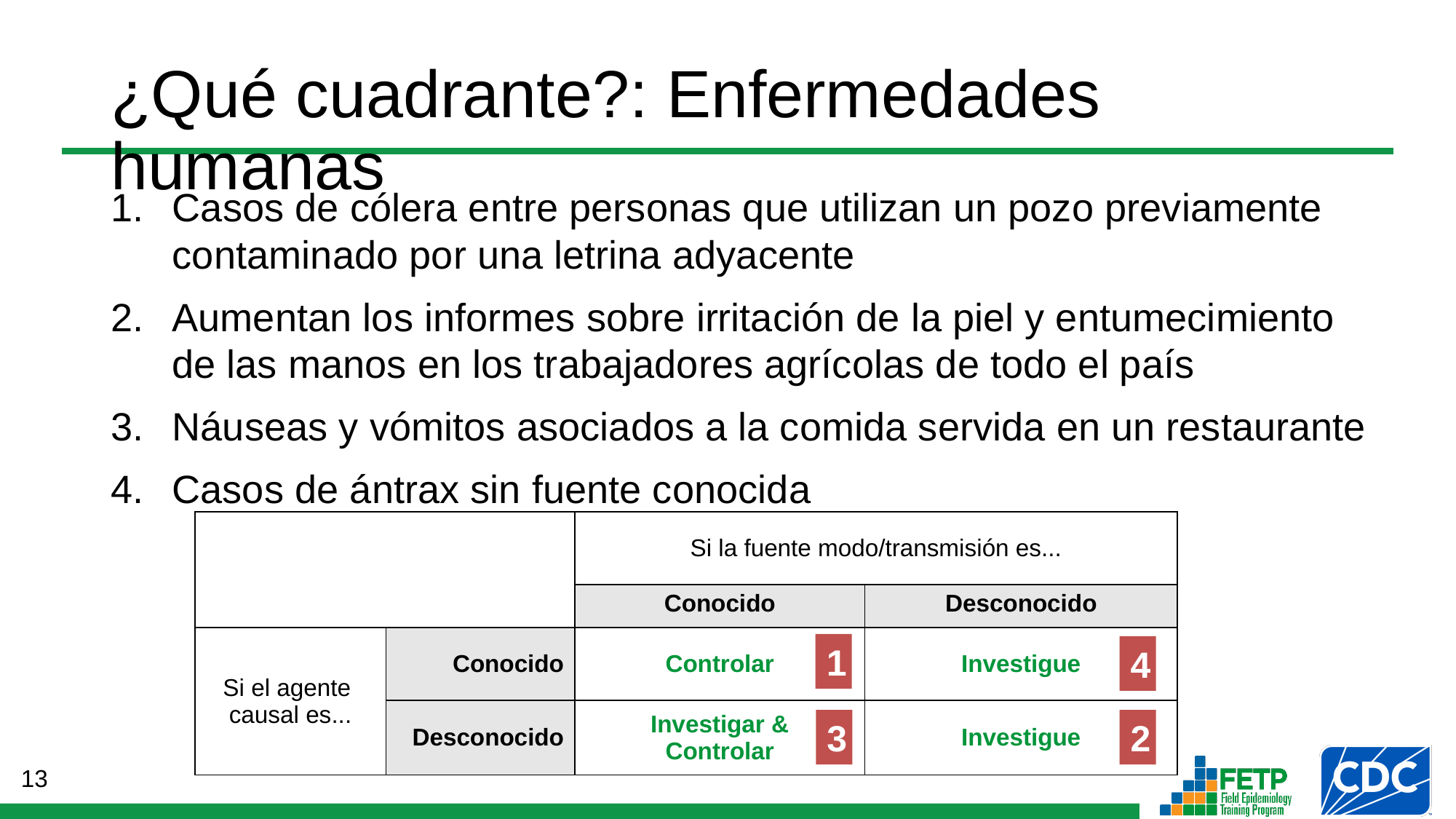

¿Qué cuadrante?: Enfermedades humanas
Casos de cólera entre personas que utilizan un pozo previamente contaminado por una letrina adyacente
Aumentan los informes sobre irritación de la piel y entumecimiento de las manos en los trabajadores agrícolas de todo el país
Náuseas y vómitos asociados a la comida servida en un restaurante
Casos de ántrax sin fuente conocida
|  |  | Si la fuente modo/transmisión es... |  |
| --- | --- | --- | --- |
|  |  | Conocido | Desconocido |
| Si el agente causal es... | Conocido | Controlar | Investigue |
|  | Desconocido | Investigar & Controlar | Investigue |
1
4
3
2